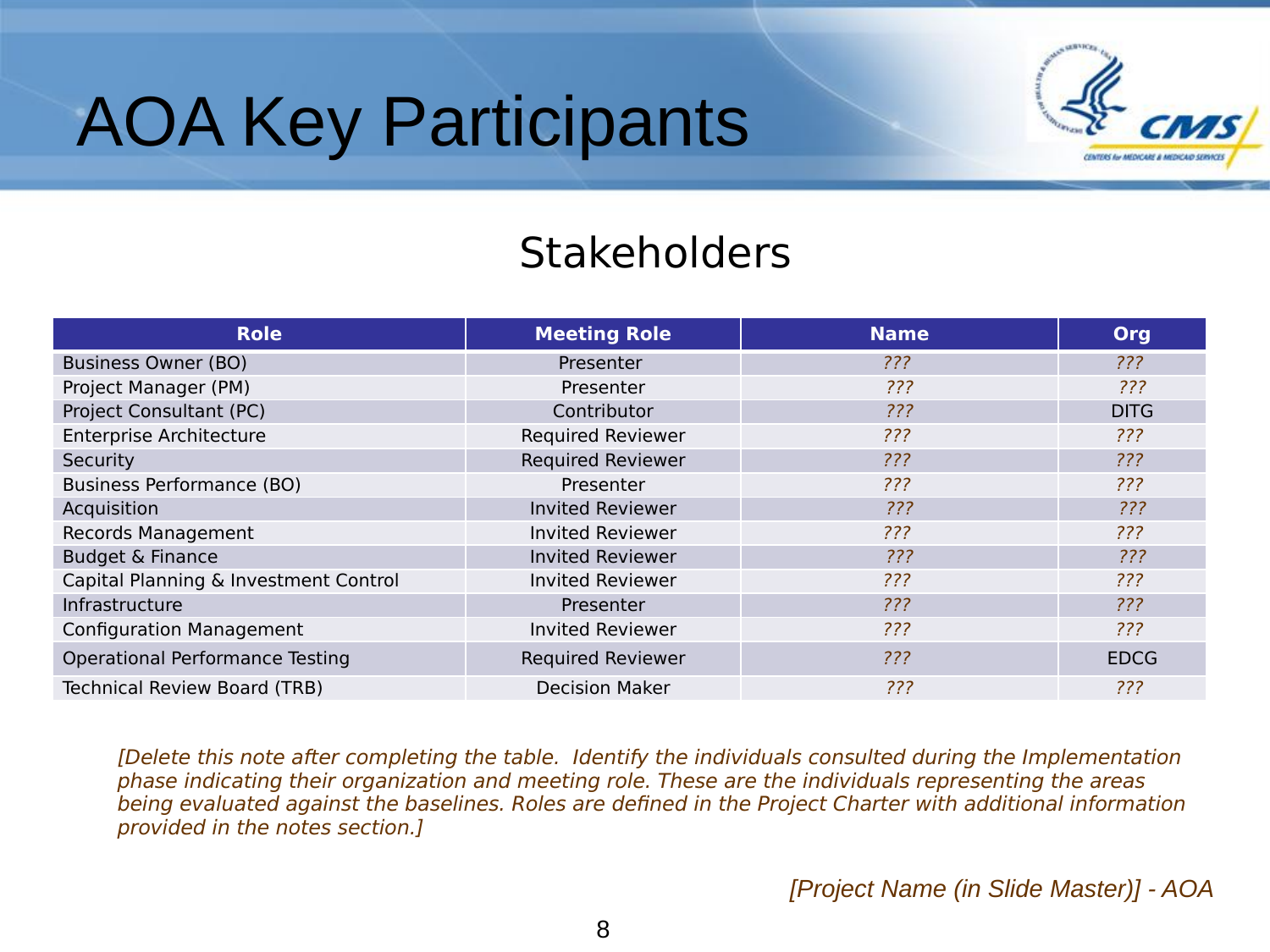

# AOA Key Participants
Stakeholders

[Delete this note after completing the table.  Identify the individuals consulted during the Implementation phase indicating their organization and meeting role. These are the individuals representing the areas being evaluated against the baselines. Roles are defined in the Project Charter with additional information provided in the notes section.]
| Role | Meeting Role | Name | Org |
| --- | --- | --- | --- |
| Business Owner (BO) | Presenter | ??? | ??? |
| Project Manager (PM) | Presenter | ??? | ??? |
| Project Consultant (PC) | Contributor | ??? | DITG |
| Enterprise Architecture | Required Reviewer | ??? | ??? |
| Security | Required Reviewer | ??? | ??? |
| Business Performance (BO) | Presenter | ??? | ??? |
| Acquisition | Invited Reviewer | ??? | ??? |
| Records Management | Invited Reviewer | ??? | ??? |
| Budget & Finance | Invited Reviewer | ??? | ??? |
| Capital Planning & Investment Control | Invited Reviewer | ??? | ??? |
| Infrastructure | Presenter | ??? | ??? |
| Configuration Management | Invited Reviewer | ??? | ??? |
| Operational Performance Testing | Required Reviewer | ??? | EDCG |
| Technical Review Board (TRB) | Decision Maker | ??? | ??? |
[Project Name (in Slide Master)] - AOA
8